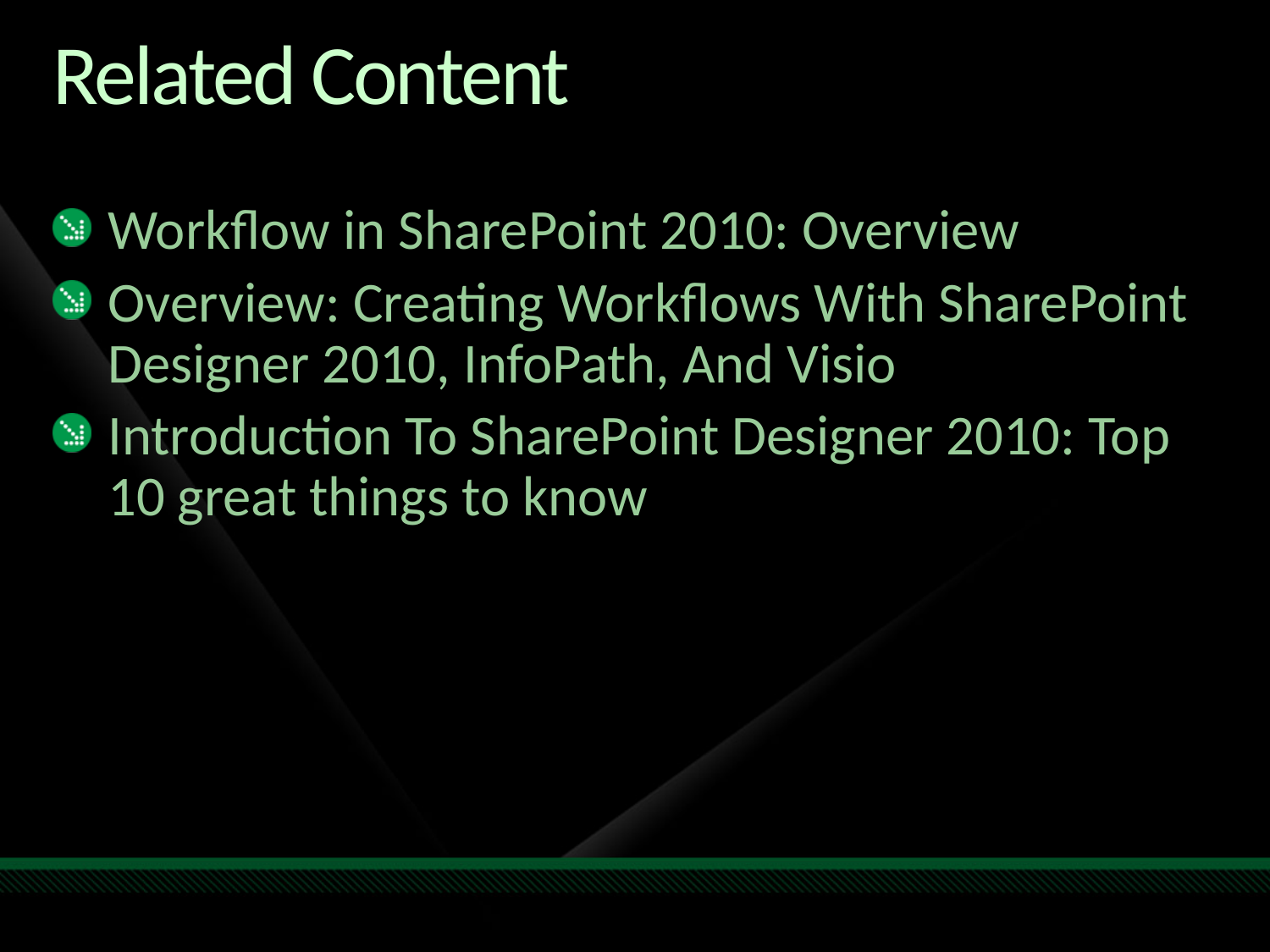

# Related Content
Workflow in SharePoint 2010: Overview
Overview: Creating Workflows With SharePoint Designer 2010, InfoPath, And Visio
Introduction To SharePoint Designer 2010: Top 10 great things to know